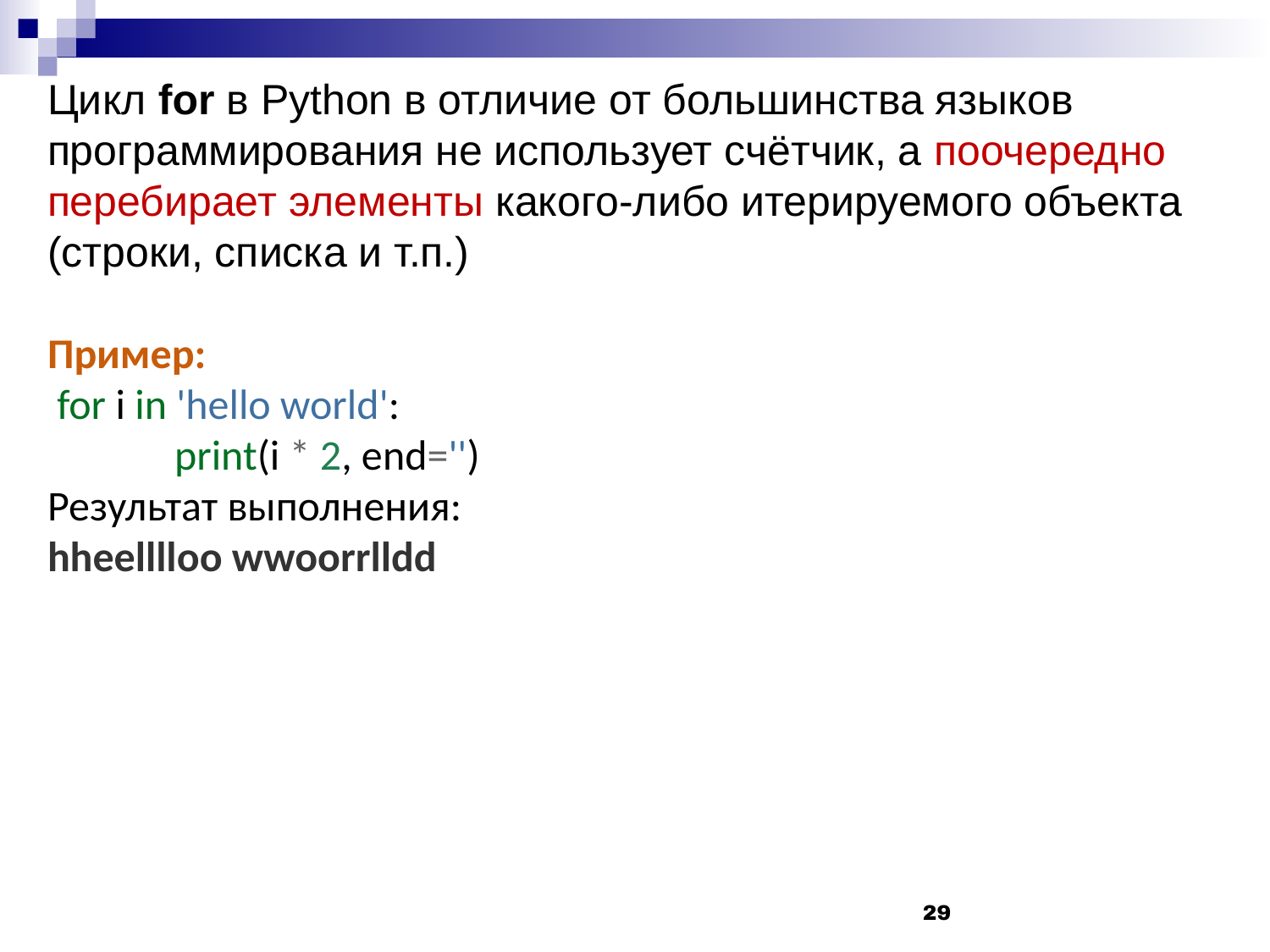

Цикл for в Python в отличие от большинства языков программирования не использует счётчик, а поочередно перебирает элементы какого-либо итерируемого объекта (строки, списка и т.п.)

Пример:
 for i in 'hello world':
	print(i * 2, end='')
Результат выполнения:
hheelllloo wwoorrlldd

29